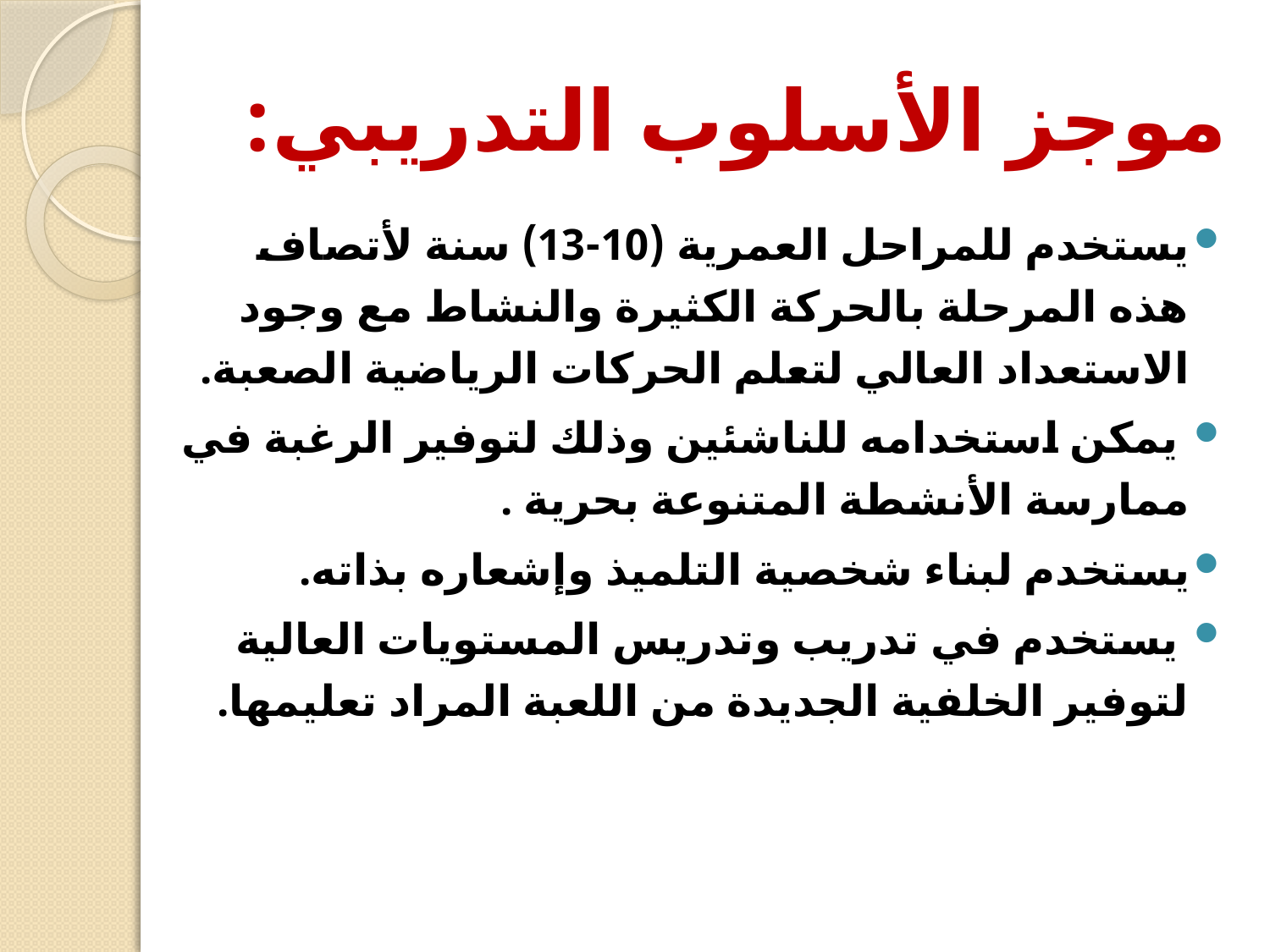

# موجز الأسلوب التدريبي:
يستخدم للمراحل العمرية (10-13) سنة لأتصاف هذه المرحلة بالحركة الكثيرة والنشاط مع وجود الاستعداد العالي لتعلم الحركات الرياضية الصعبة.
 يمكن استخدامه للناشئين وذلك لتوفير الرغبة في ممارسة الأنشطة المتنوعة بحرية .
يستخدم لبناء شخصية التلميذ وإشعاره بذاته.
 يستخدم في تدريب وتدريس المستويات العالية لتوفير الخلفية الجديدة من اللعبة المراد تعليمها.